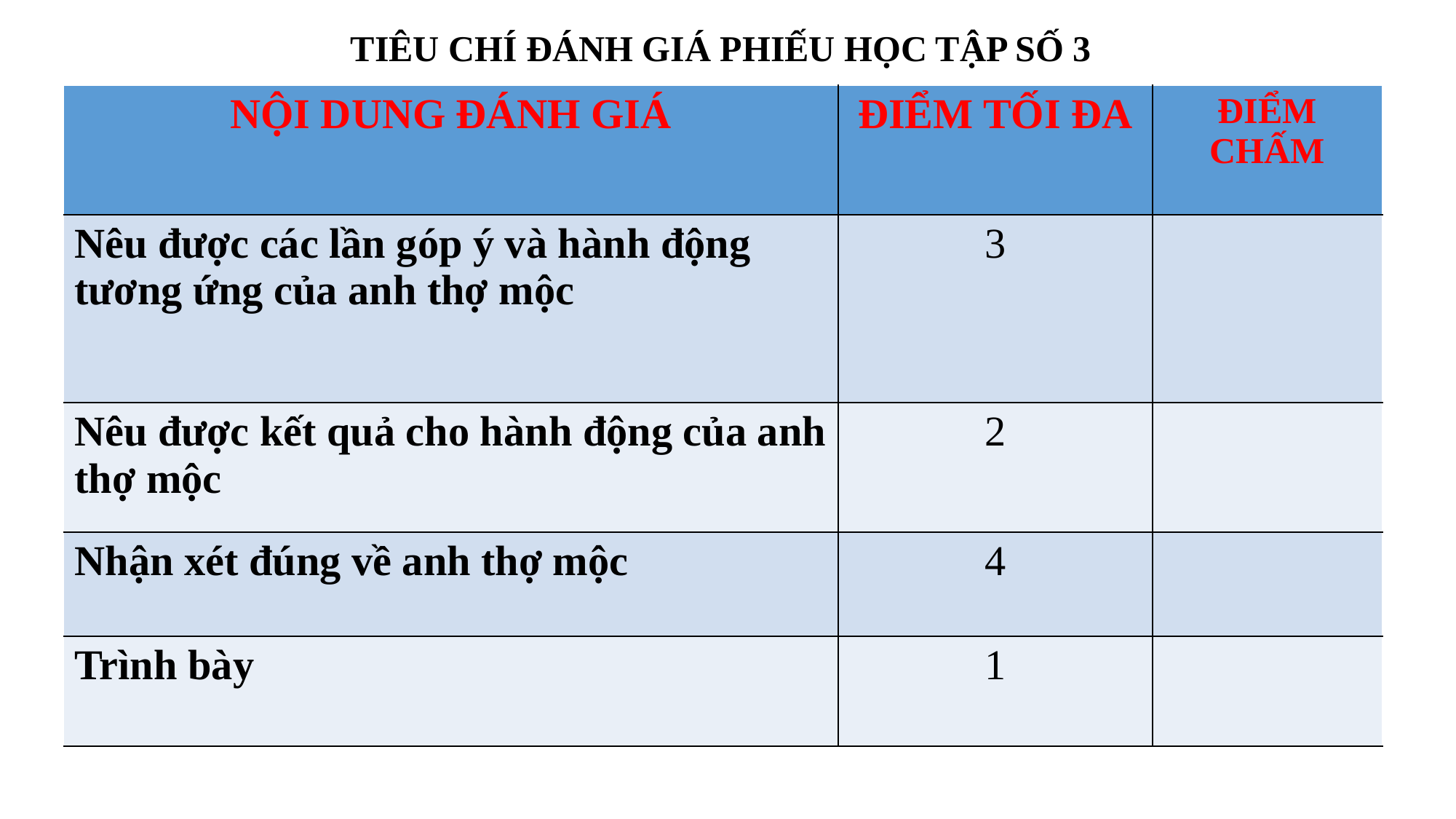

TIÊU CHÍ ĐÁNH GIÁ PHIẾU HỌC TẬP SỐ 3
| NỘI DUNG ĐÁNH GIÁ | ĐIỂM TỐI ĐA | ĐIỂM CHẤM |
| --- | --- | --- |
| Nêu được các lần góp ý và hành động tương ứng của anh thợ mộc | 3 |  |
| Nêu được kết quả cho hành động của anh thợ mộc | 2 |  |
| Nhận xét đúng về anh thợ mộc | 4 |  |
| Trình bày | 1 |  |